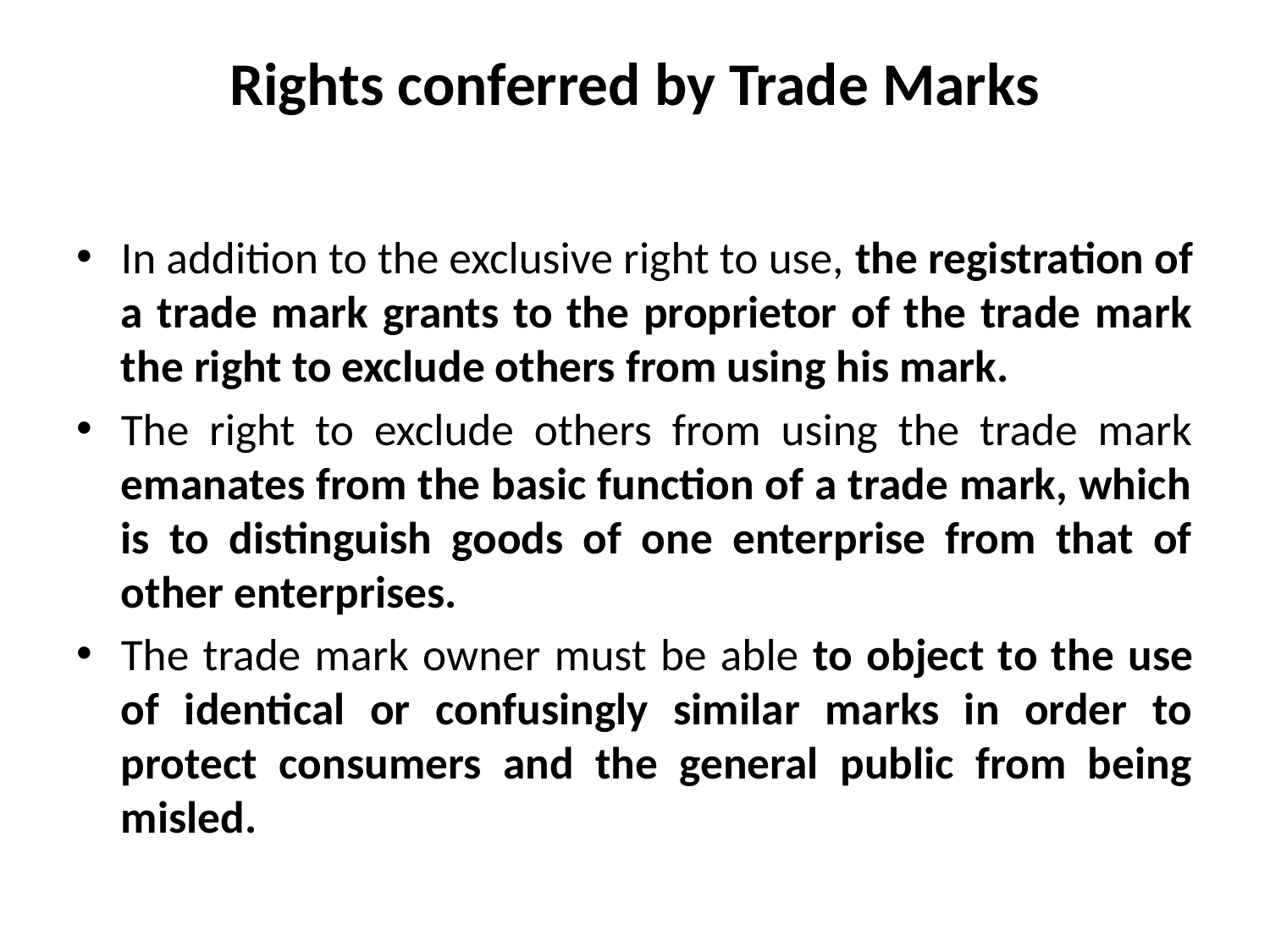

# Rights conferred by Trade Marks
In addition to the exclusive right to use, the registration of a trade mark grants to the proprietor of the trade mark the right to exclude others from using his mark.
The right to exclude others from using the trade mark emanates from the basic function of a trade mark, which is to distinguish goods of one enterprise from that of other enterprises.
The trade mark owner must be able to object to the use of identical or confusingly similar marks in order to protect consumers and the general public from being misled.